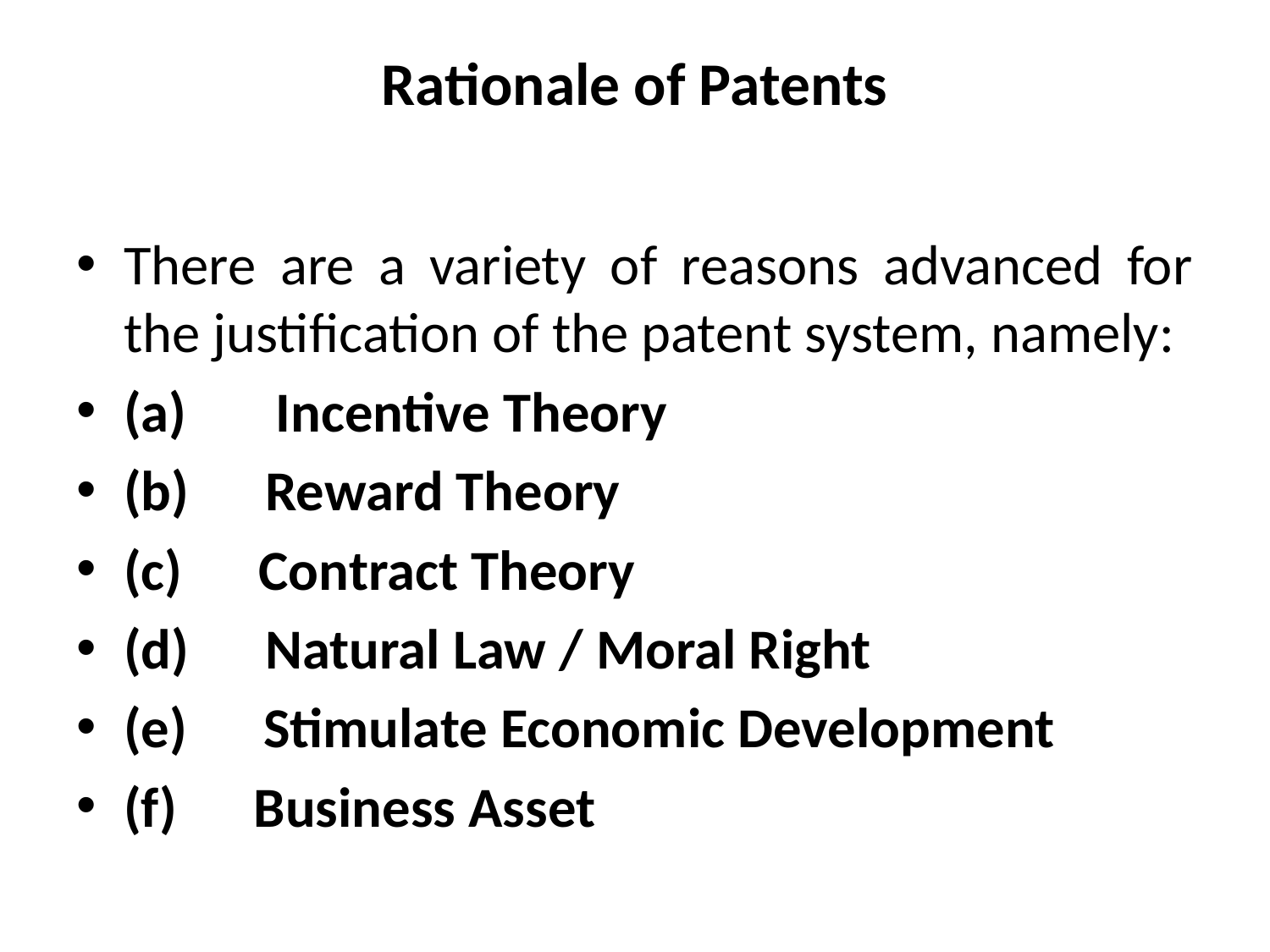

# Rationale of Patents
There are a variety of reasons advanced for the justification of the patent system, namely:
(a)       Incentive Theory
(b)      Reward Theory
(c)      Contract Theory
(d)      Natural Law / Moral Right
(e)      Stimulate Economic Development
(f)      Business Asset